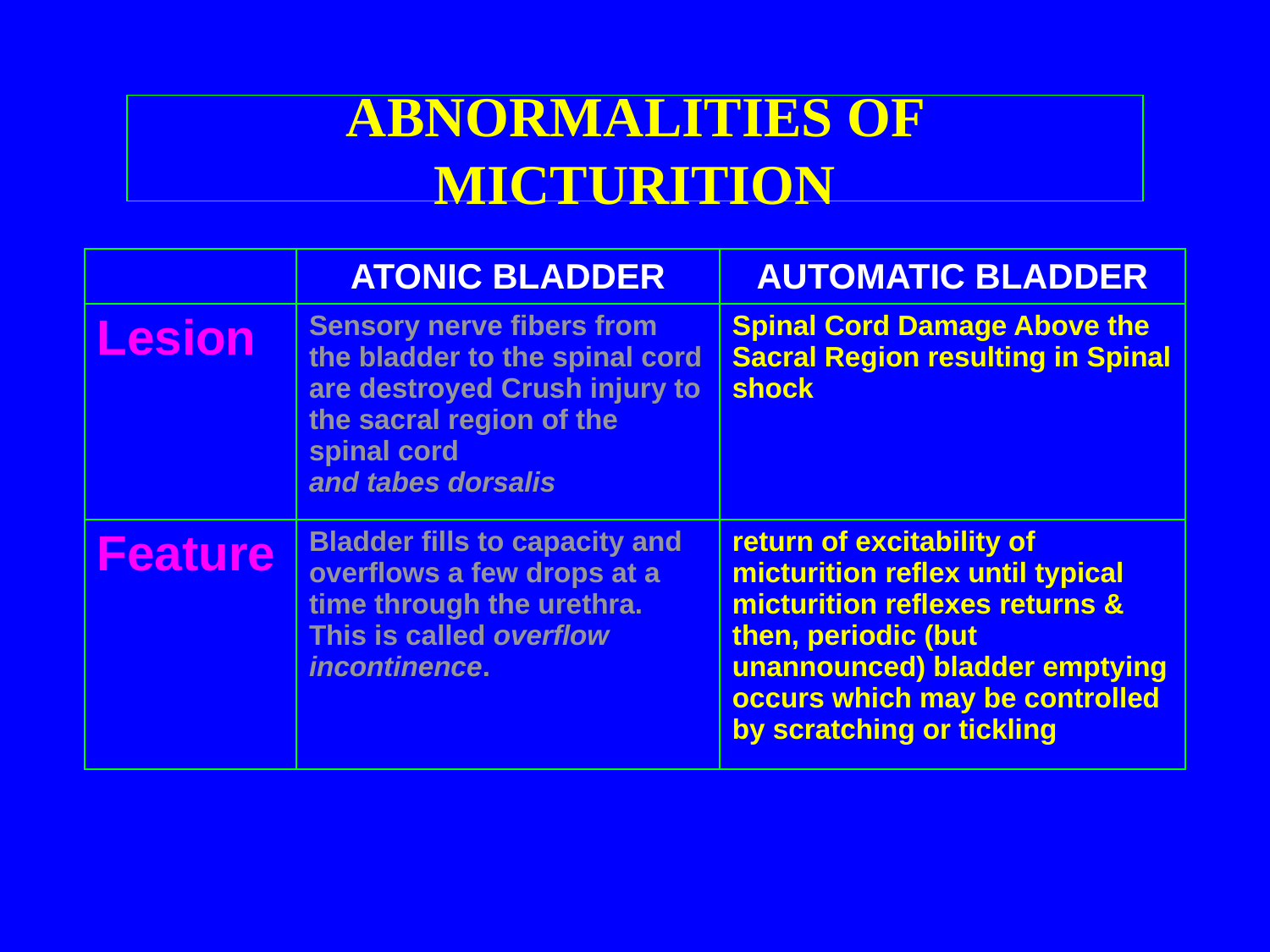

ABNORMALITIES OF MICTURITION
|  | ATONIC BLADDER | AUTOMATIC BLADDER |
| --- | --- | --- |
| Lesion | Sensory nerve fibers from the bladder to the spinal cord are destroyed Crush injury to the sacral region of the spinal cord and tabes dorsalis | Spinal Cord Damage Above the Sacral Region resulting in Spinal shock |
| Feature | Bladder fills to capacity and overflows a few drops at a time through the urethra. This is called overflow incontinence. | return of excitability of micturition reflex until typical micturition reflexes returns & then, periodic (but unannounced) bladder emptying occurs which may be controlled by scratching or tickling |